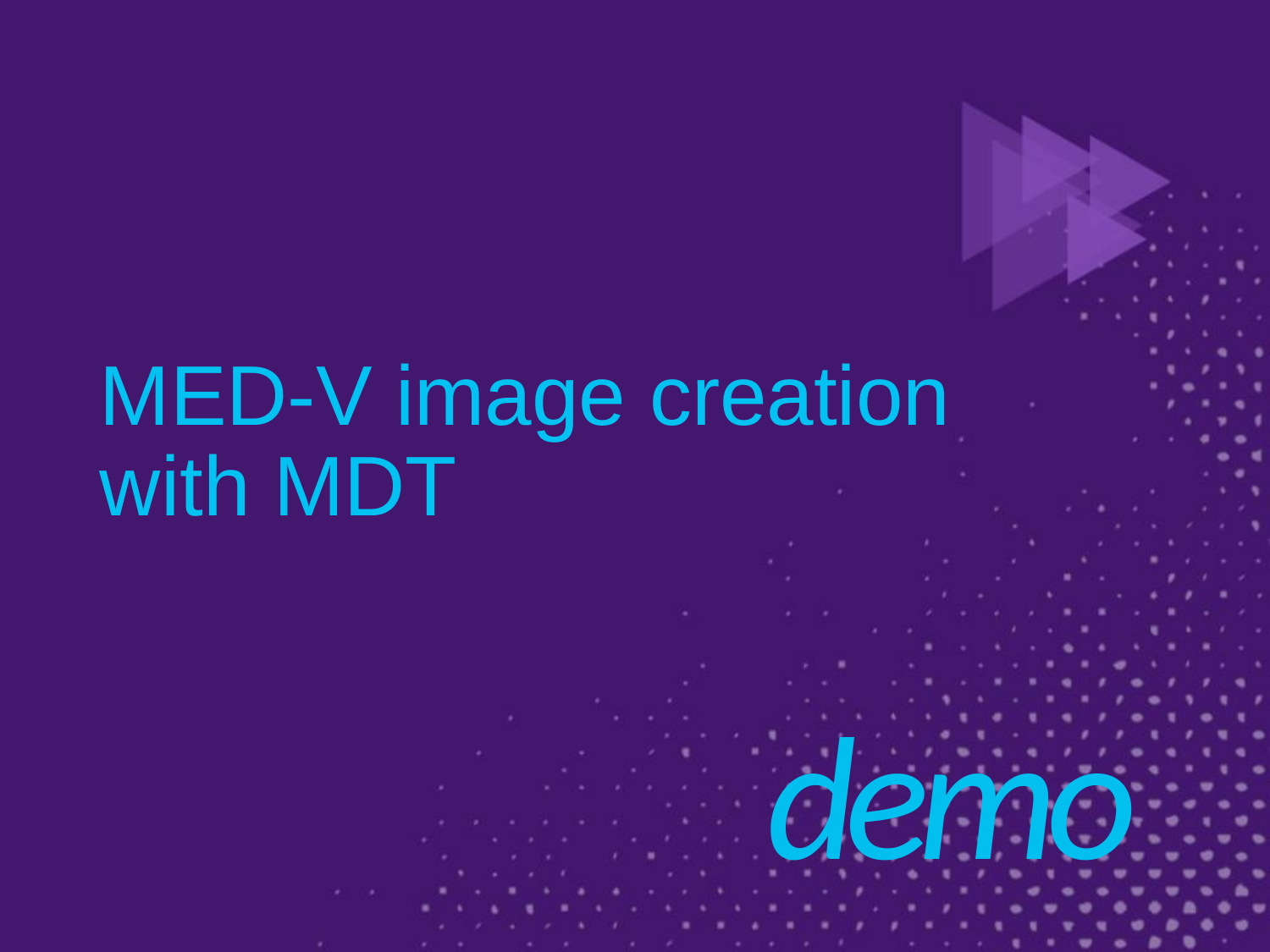

# MED-V image creation with MDT

demo